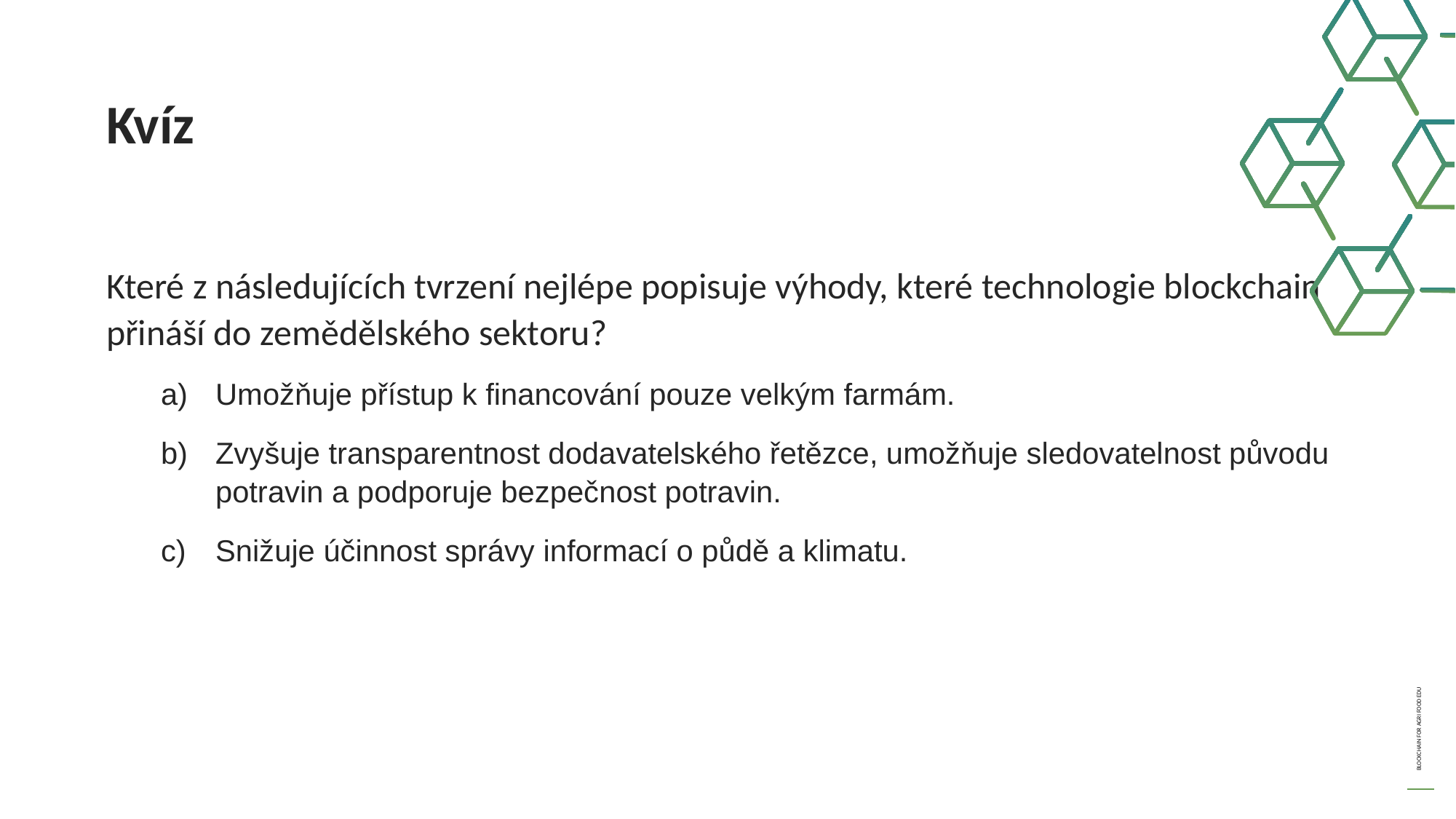

Kvíz
Které z následujících tvrzení nejlépe popisuje výhody, které technologie blockchain přináší do zemědělského sektoru?
Umožňuje přístup k financování pouze velkým farmám.
Zvyšuje transparentnost dodavatelského řetězce, umožňuje sledovatelnost původu potravin a podporuje bezpečnost potravin.
Snižuje účinnost správy informací o půdě a klimatu.